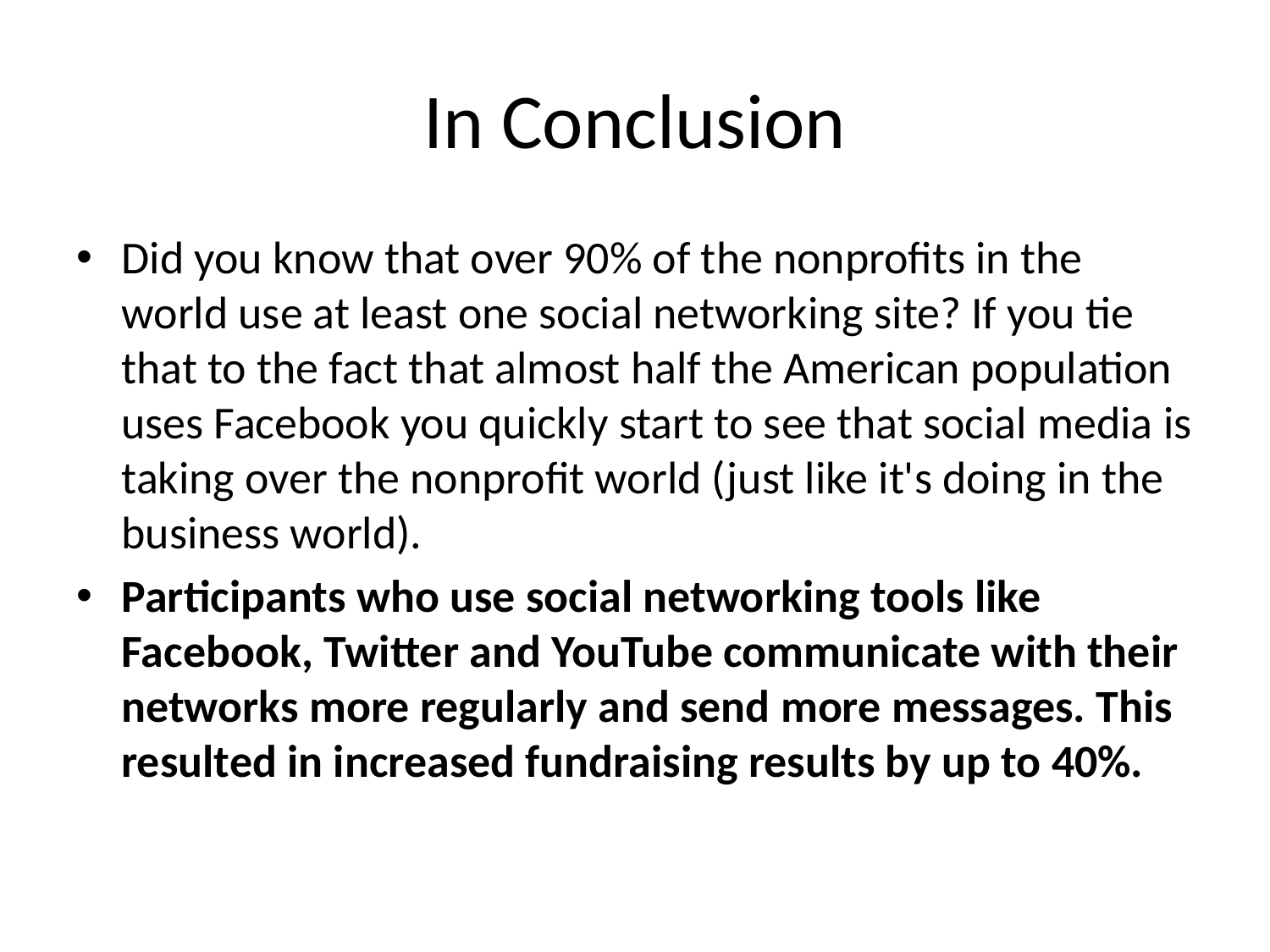

# In Conclusion
Did you know that over 90% of the nonprofits in the world use at least one social networking site? If you tie that to the fact that almost half the American population uses Facebook you quickly start to see that social media is taking over the nonprofit world (just like it's doing in the business world).
Participants who use social networking tools like Facebook, Twitter and YouTube communicate with their networks more regularly and send more messages. This resulted in increased fundraising results by up to 40%.